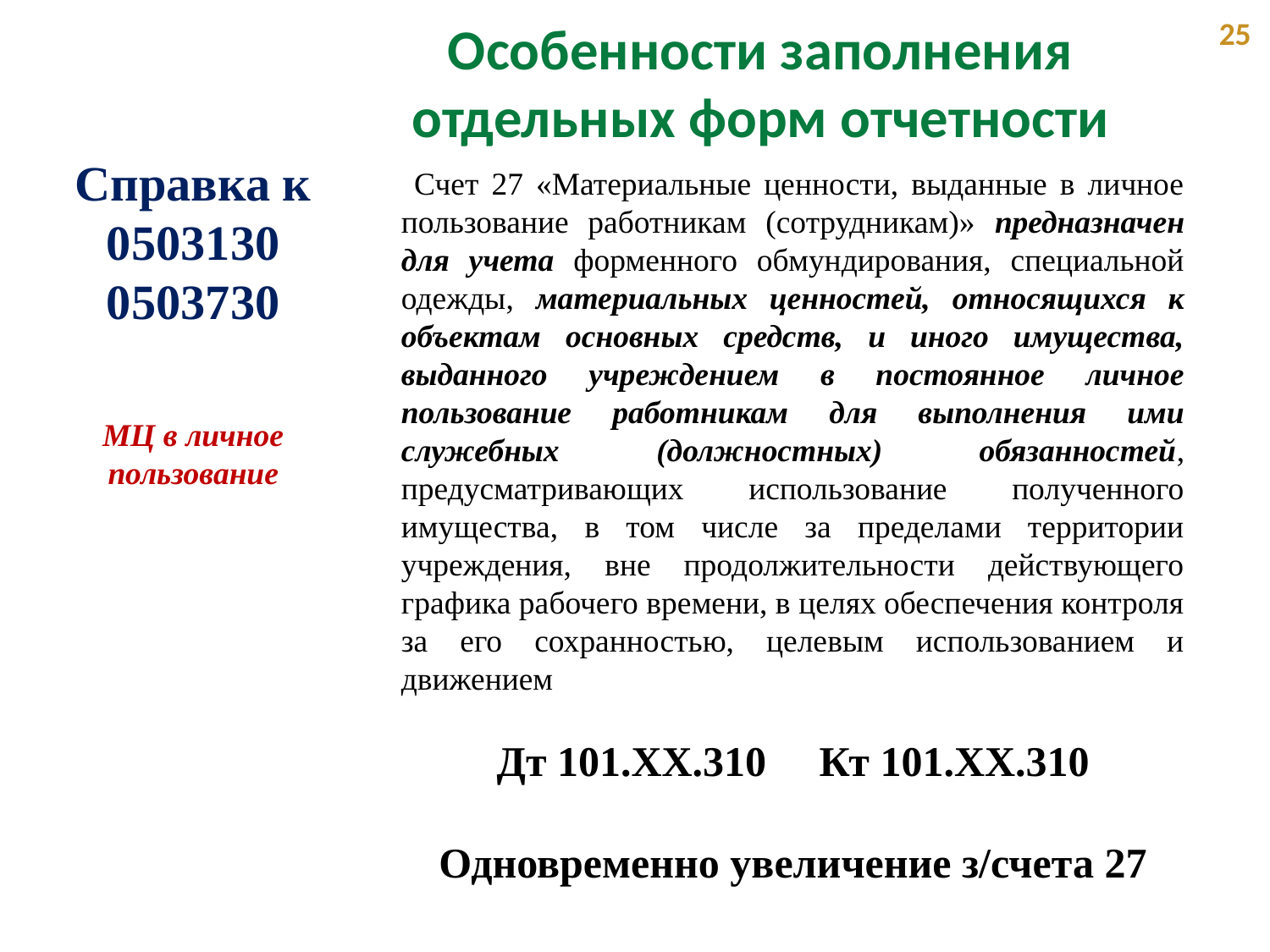

Особенности заполнения отдельных форм отчетности
25
Справка к 0503130
0503730
 Счет 27 «Материальные ценности, выданные в личное пользование работникам (сотрудникам)» предназначен для учета форменного обмундирования, специальной одежды, материальных ценностей, относящихся к объектам основных средств, и иного имущества, выданного учреждением в постоянное личное пользование работникам для выполнения ими служебных (должностных) обязанностей, предусматривающих использование полученного имущества, в том числе за пределами территории учреждения, вне продолжительности действующего графика рабочего времени, в целях обеспечения контроля за его сохранностью, целевым использованием и движением

Дт 101.ХХ.310     Кт 101.ХХ.310

Одновременно увеличение з/счета 27
МЦ в личное пользование